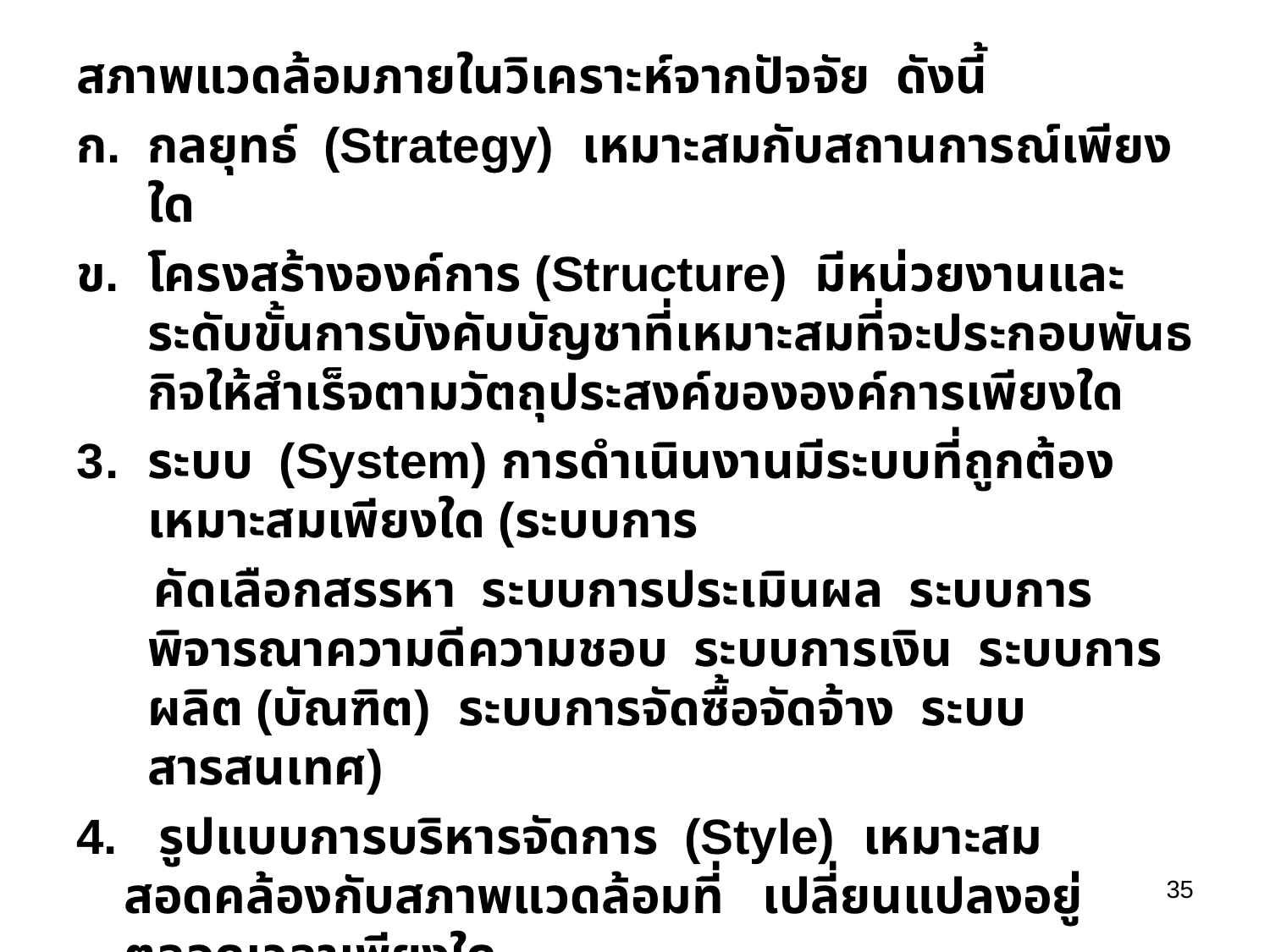

# สภาพแวดล้อมภายในวิเคราะห์จากปัจจัย  ดังนี้
กลยุทธ์  (Strategy)  เหมาะสมกับสถานการณ์เพียงใด
โครงสร้างองค์การ (Structure)  มีหน่วยงานและระดับขั้นการบังคับบัญชาที่เหมาะสมที่จะประกอบพันธกิจให้สำเร็จตามวัตถุประสงค์ขององค์การเพียงใด
ระบบ  (System) การดำเนินงานมีระบบที่ถูกต้องเหมาะสมเพียงใด (ระบบการ
      คัดเลือกสรรหา  ระบบการประเมินผล  ระบบการพิจารณาความดีความชอบ  ระบบการเงิน  ระบบการผลิต (บัณฑิต)  ระบบการจัดซื้อจัดจ้าง  ระบบสารสนเทศ)
4.   รูปแบบการบริหารจัดการ  (Style)  เหมาะสมสอดคล้องกับสภาพแวดล้อมที่   เปลี่ยนแปลงอยู่ตลอดเวลาเพียงใด
35